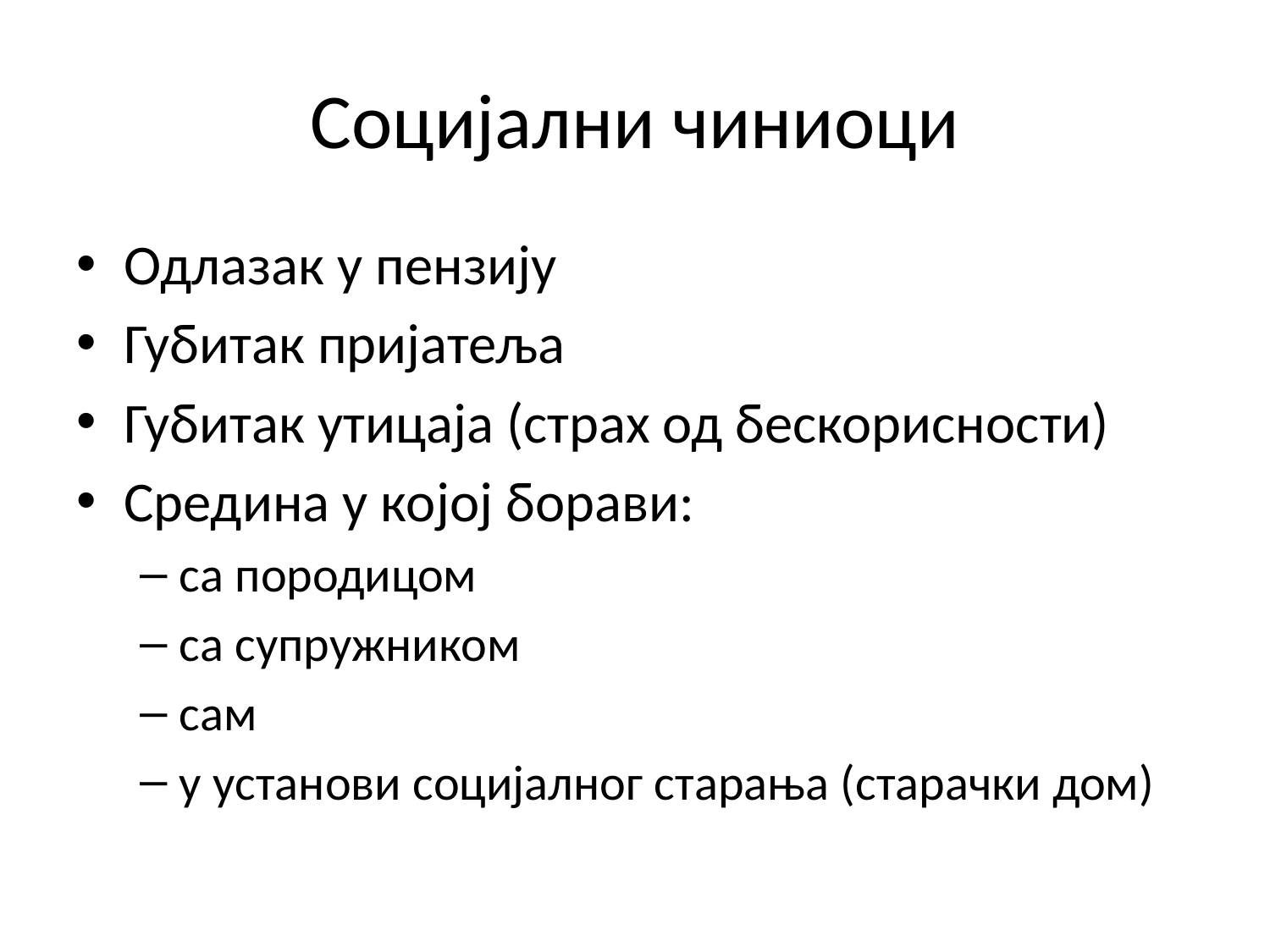

# Социјални чиниоци
Одлазак у пензију
Губитак пријатеља
Губитак утицаја (страх од бескорисности)
Средина у којој борави:
са породицом
са супружником
сам
у установи социјалног старања (старачки дом)